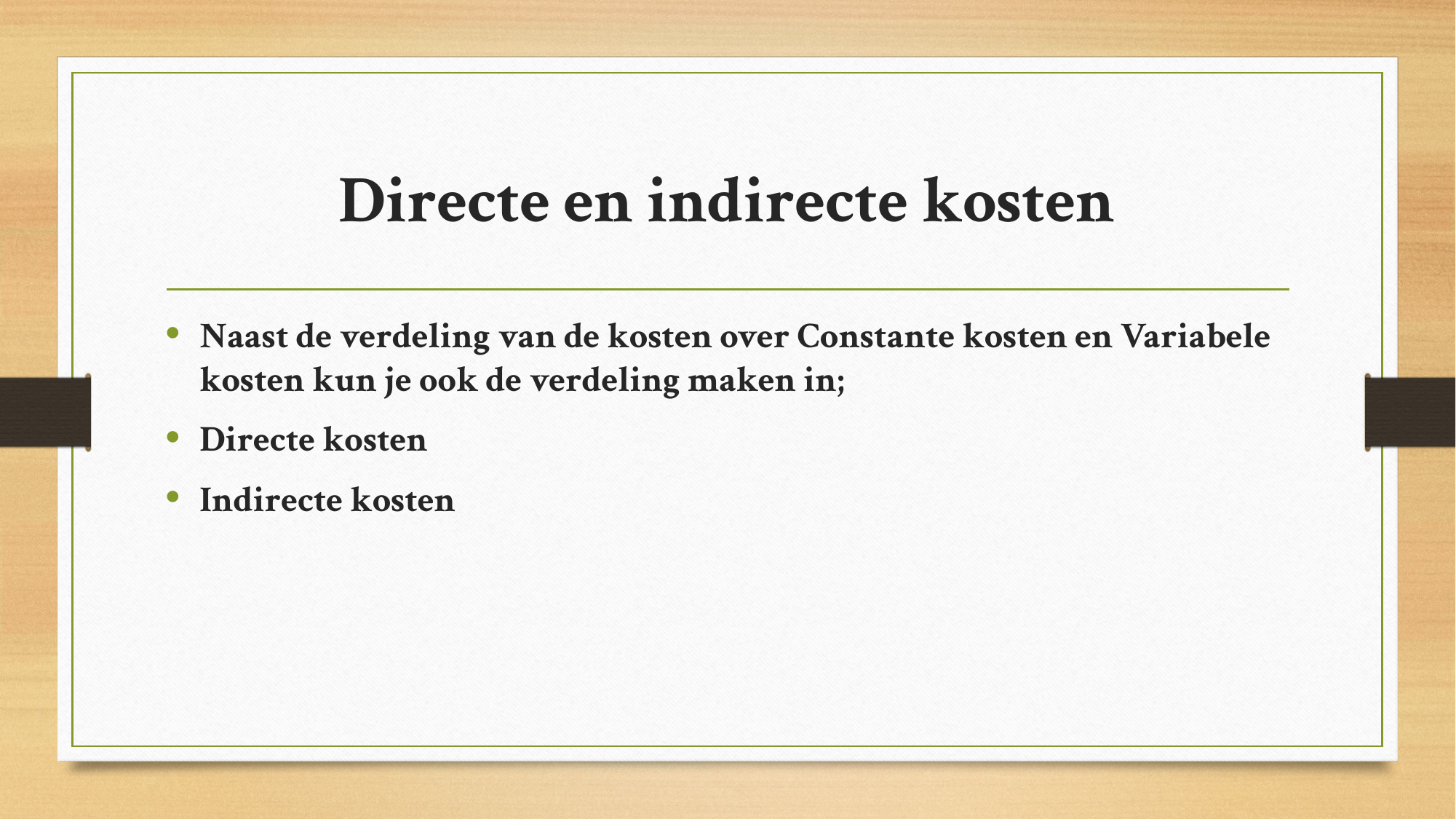

# Directe en indirecte kosten
Naast de verdeling van de kosten over Constante kosten en Variabele kosten kun je ook de verdeling maken in;
Directe kosten
Indirecte kosten